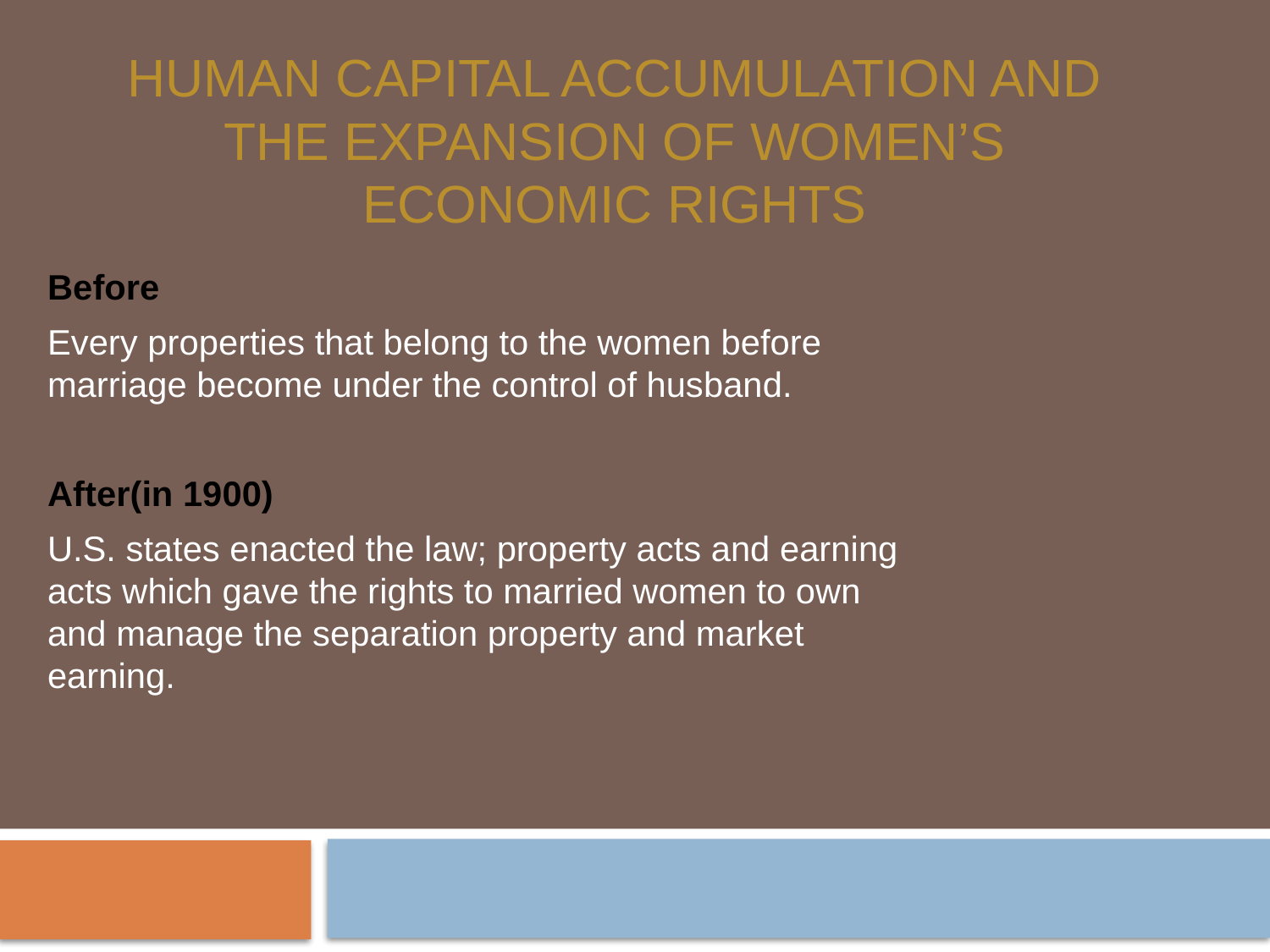

# Human Capital Accumulation and the Expansion of Women’s Economic Rights
Before
Every properties that belong to the women before marriage become under the control of husband.

After(in 1900)
U.S. states enacted the law; property acts and earning acts which gave the rights to married women to own and manage the separation property and market earning.